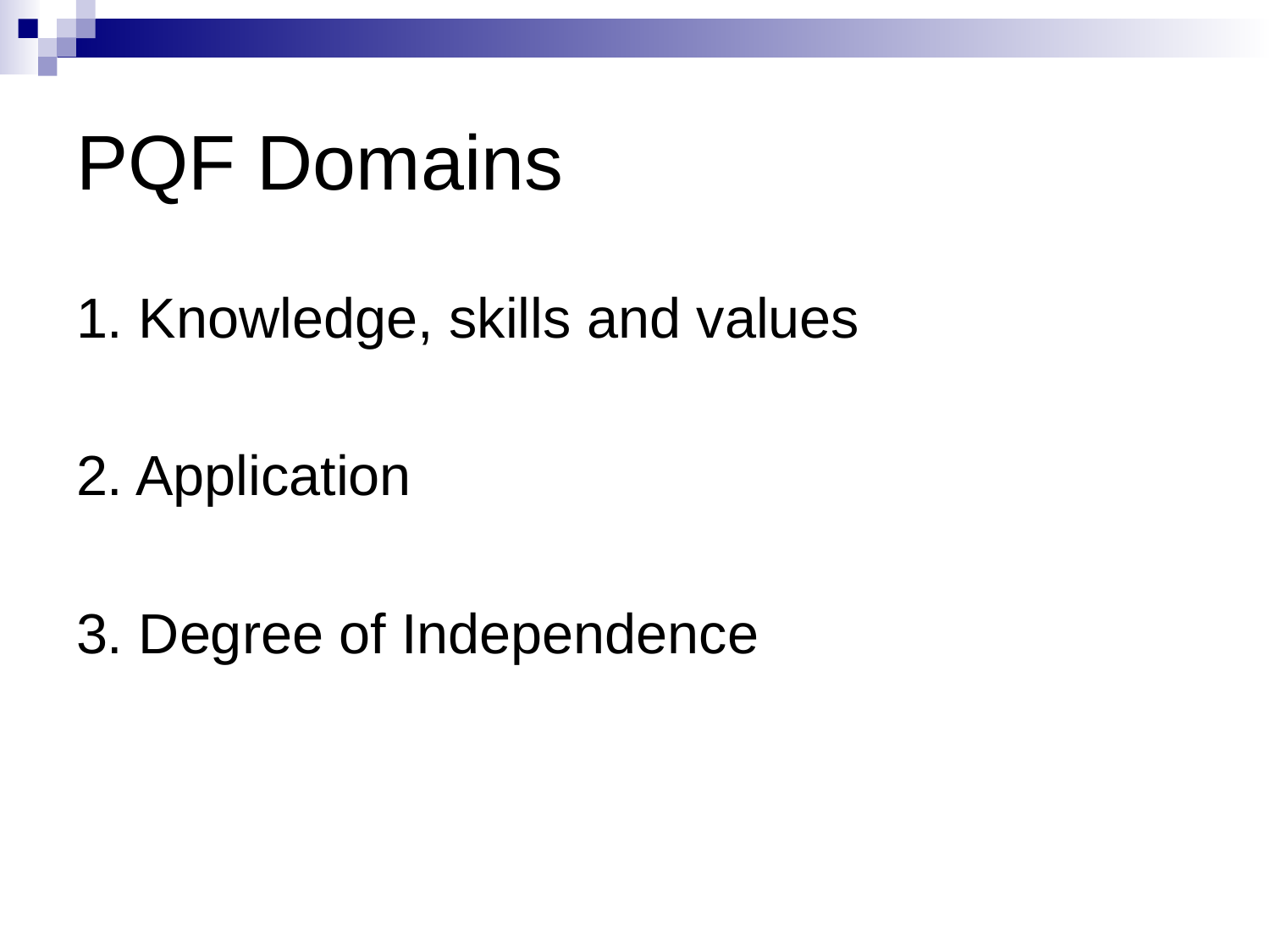

# PQF Domains
1. Knowledge, skills and values

2. Application

3. Degree of Independence